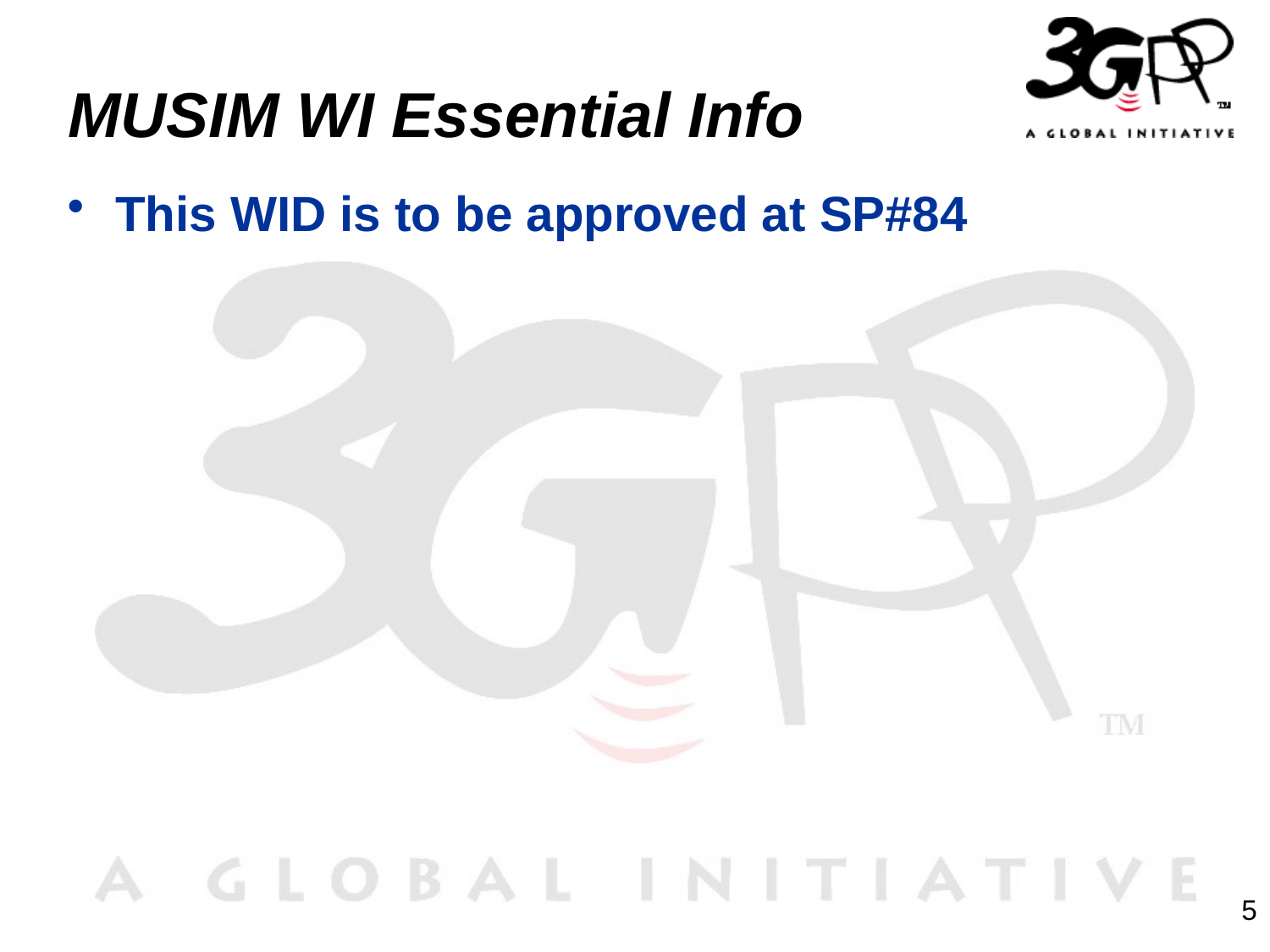

# MUSIM WI Essential Info
This WID is to be approved at SP#84
5